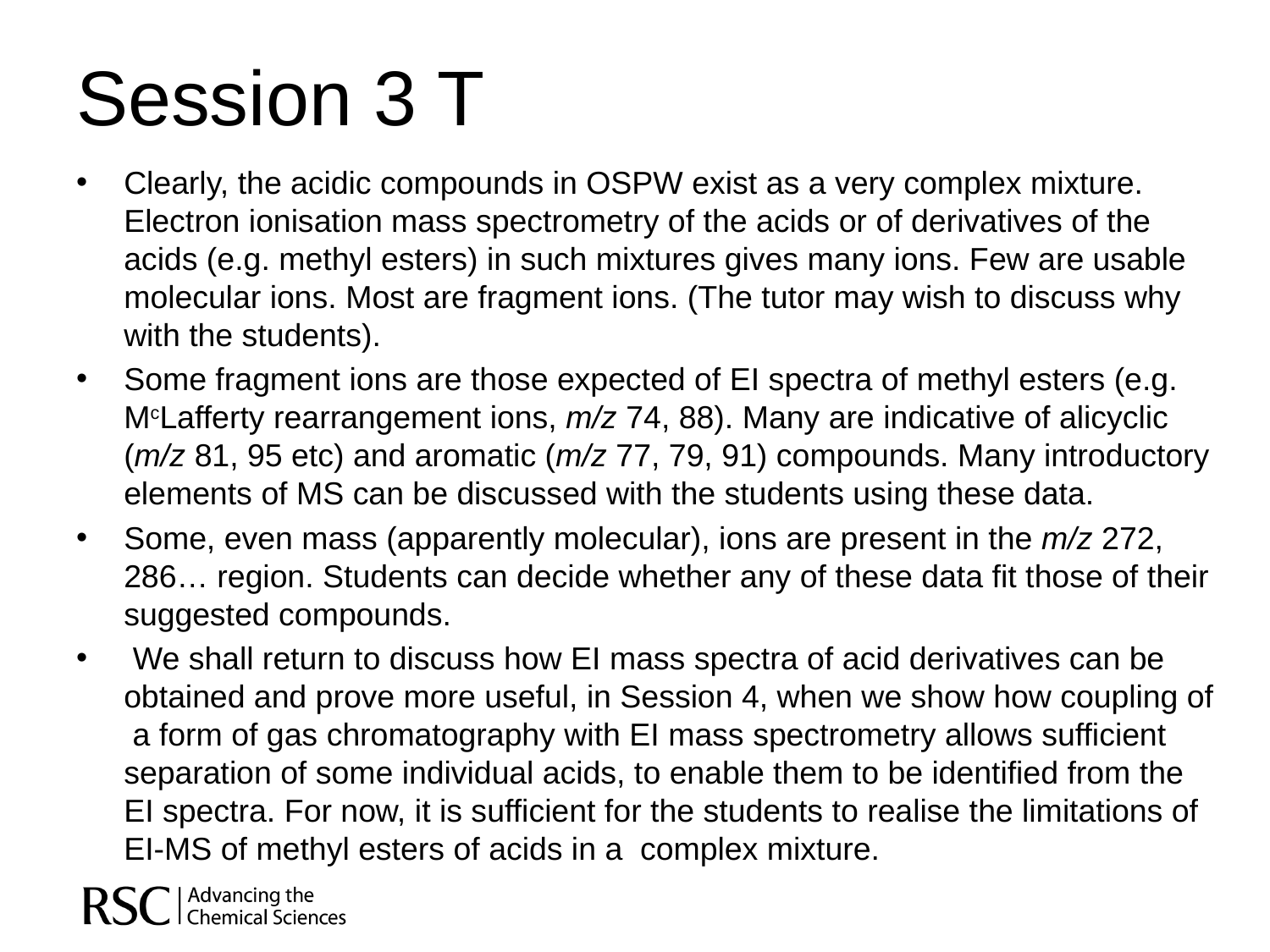

# Session 3 T
Clearly, the acidic compounds in OSPW exist as a very complex mixture. Electron ionisation mass spectrometry of the acids or of derivatives of the acids (e.g. methyl esters) in such mixtures gives many ions. Few are usable molecular ions. Most are fragment ions. (The tutor may wish to discuss why with the students).
Some fragment ions are those expected of EI spectra of methyl esters (e.g. McLafferty rearrangement ions, m/z 74, 88). Many are indicative of alicyclic (m/z 81, 95 etc) and aromatic (m/z 77, 79, 91) compounds. Many introductory elements of MS can be discussed with the students using these data.
Some, even mass (apparently molecular), ions are present in the m/z 272, 286… region. Students can decide whether any of these data fit those of their suggested compounds.
 We shall return to discuss how EI mass spectra of acid derivatives can be obtained and prove more useful, in Session 4, when we show how coupling of  a form of gas chromatography with EI mass spectrometry allows sufficient separation of some individual acids, to enable them to be identified from the EI spectra. For now, it is sufficient for the students to realise the limitations of  EI-MS of methyl esters of acids in a  complex mixture.